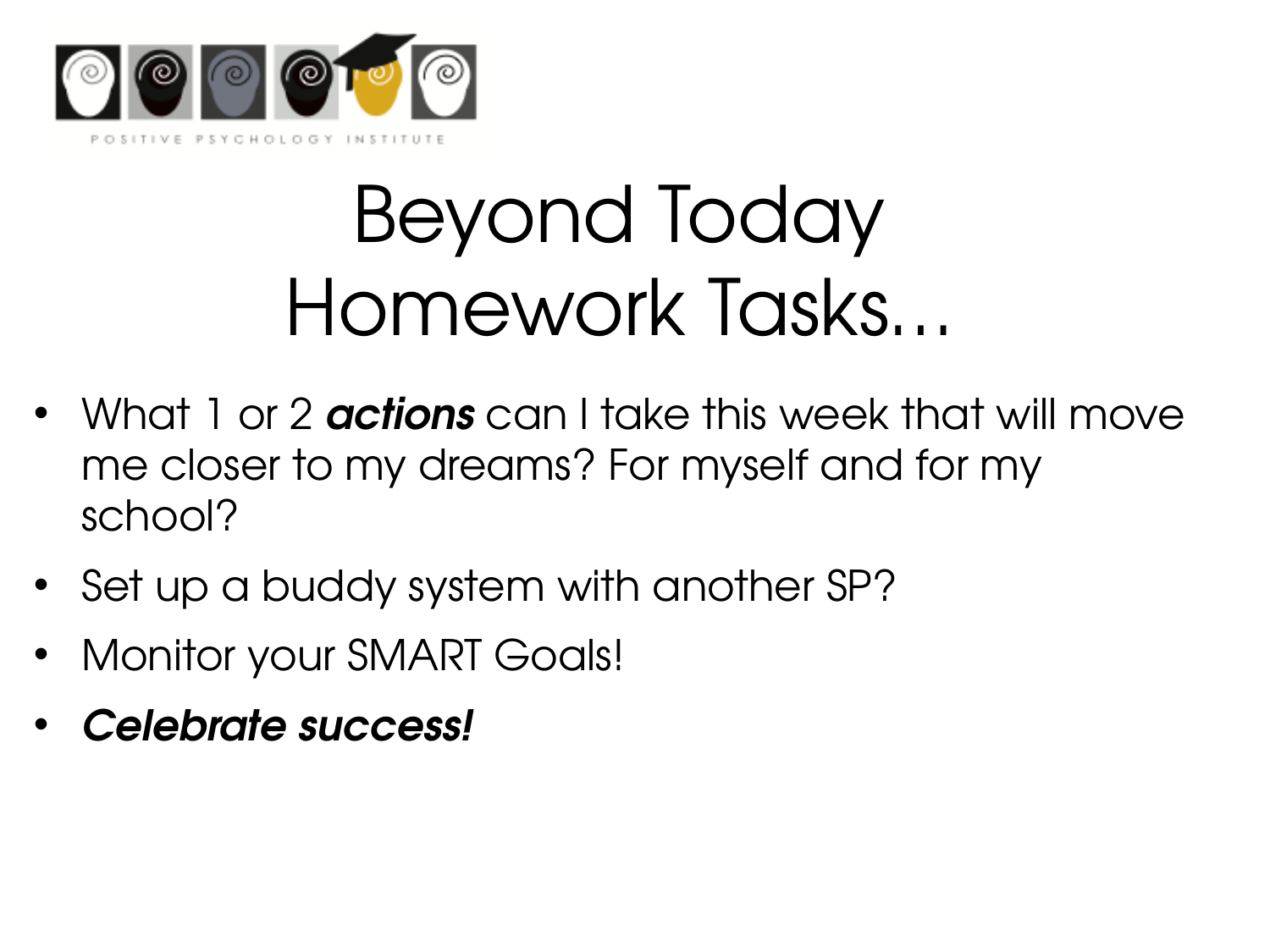

Beyond Today
Homework Tasks…
What 1 or 2 actions can I take this week that will move me closer to my dreams? For myself and for my school?
Set up a buddy system with another SP?
Monitor your SMART Goals!
Celebrate success!